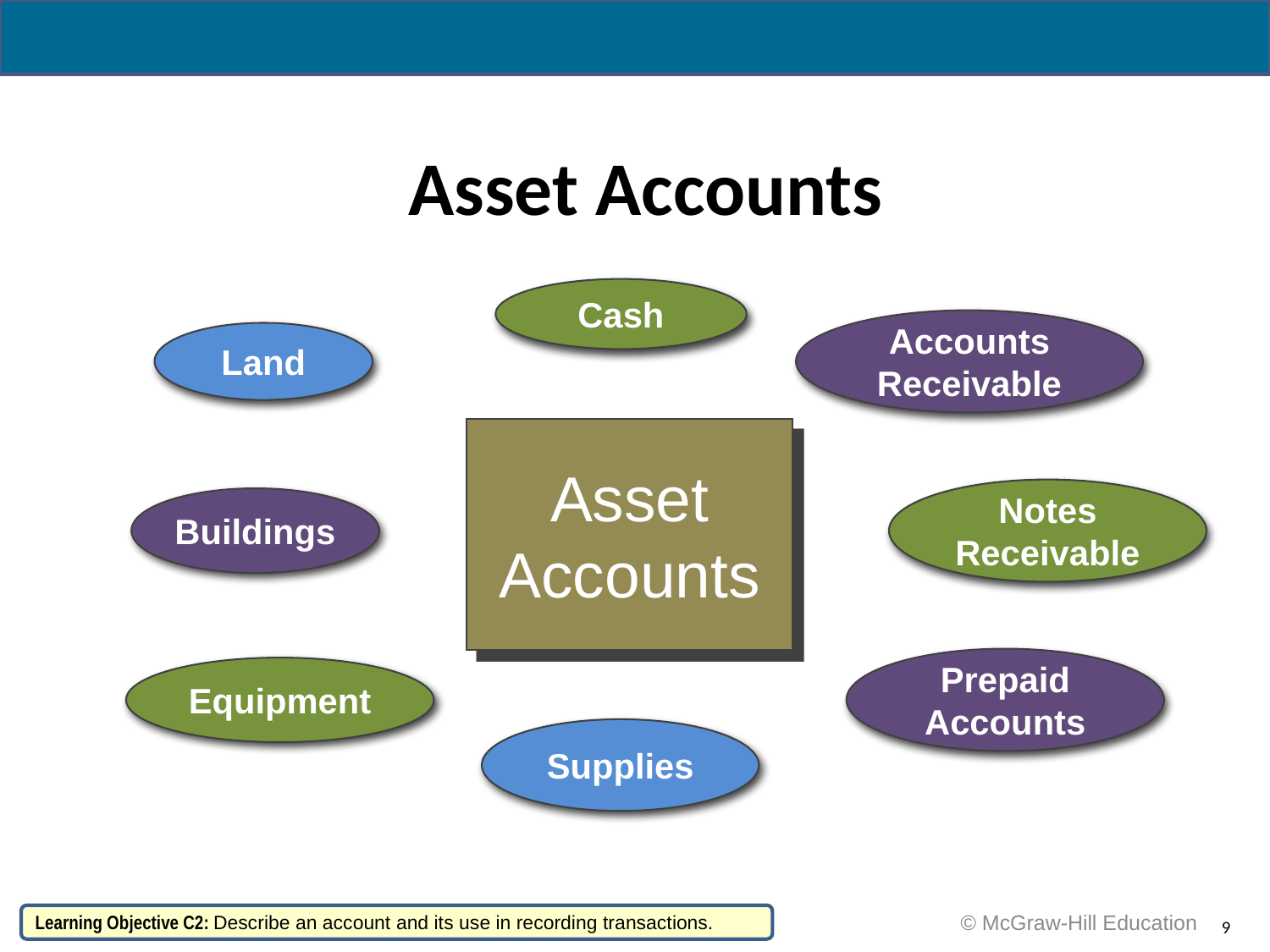

# Asset Accounts
Cash
Accounts Receivable
Land
Asset
Accounts
Notes Receivable
Buildings
Prepaid Accounts
Equipment
Supplies
 © McGraw-Hill Education
Learning Objective C2: Describe an account and its use in recording transactions.